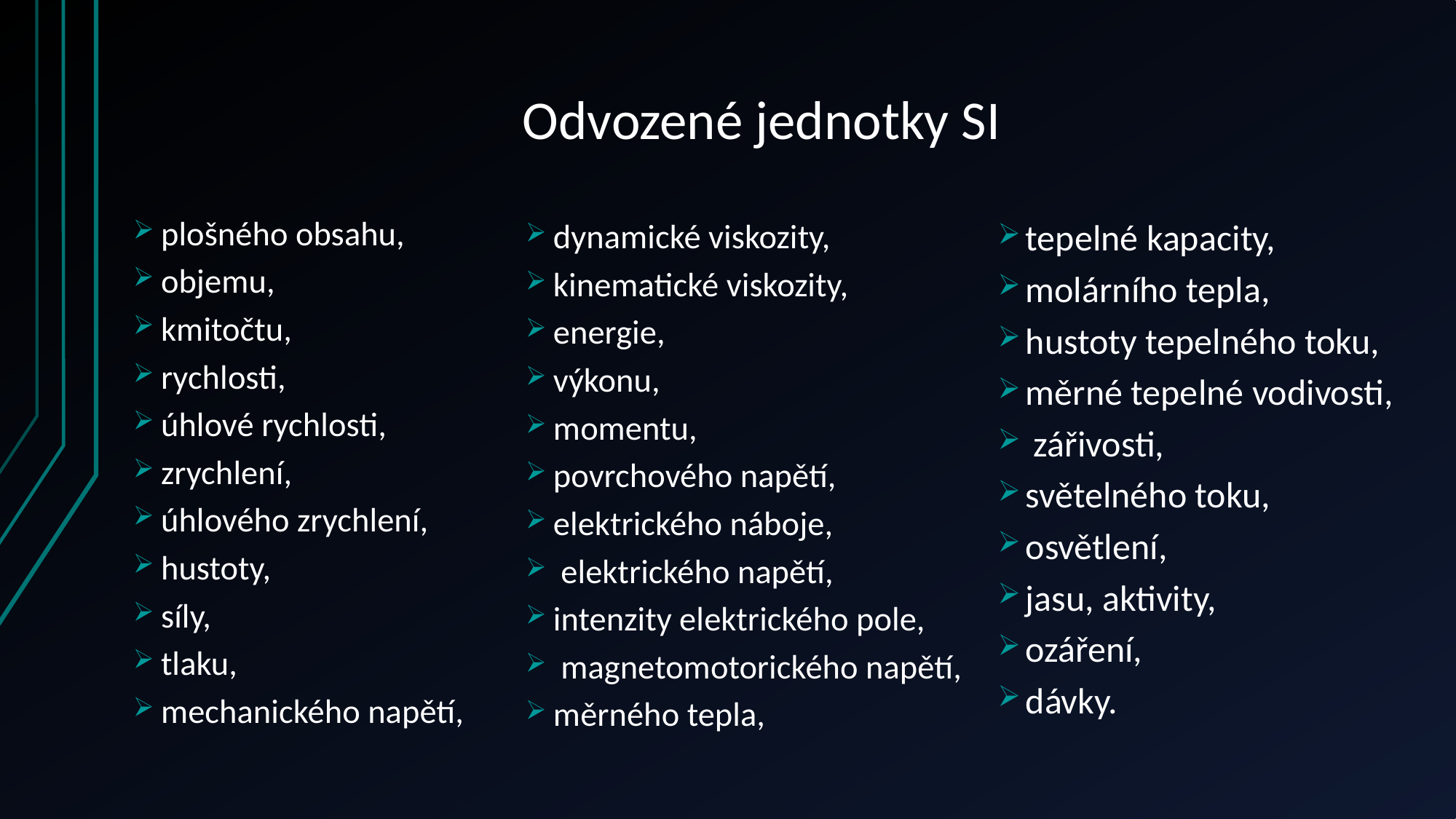

# Odvozené jednotky SI
plošného obsahu,
objemu,
kmitočtu,
rychlosti,
úhlové rychlosti,
zrychlení,
úhlového zrychlení,
hustoty,
síly,
tlaku,
mechanického napětí,
tepelné kapacity,
molárního tepla,
hustoty tepelného toku,
měrné tepelné vodivosti,
 zářivosti,
světelného toku,
osvětlení,
jasu, aktivity,
ozáření,
dávky.

dynamické viskozity,
kinematické viskozity,
energie,
výkonu,
momentu,
povrchového napětí,
elektrického náboje,
 elektrického napětí,
intenzity elektrického pole,
 magnetomotorického napětí,
měrného tepla,